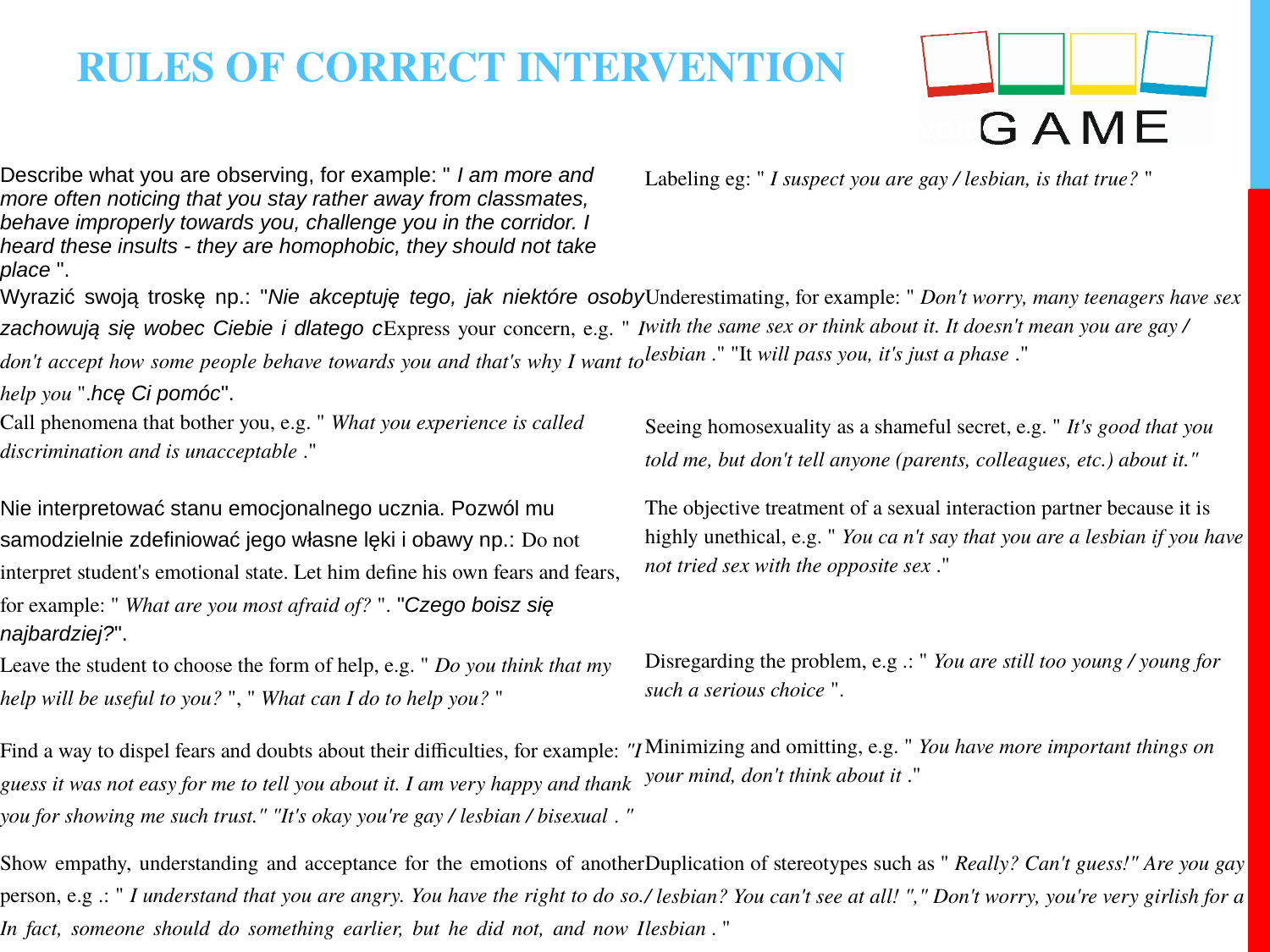

# RULES OF CORRECT INTERVENTION
| Try: | Avoid: |
| --- | --- |
| Describe what you are observing, for example: " I am more and more often noticing that you stay rather away from classmates, behave improperly towards you, challenge you in the corridor. I heard these insults - they are homophobic, they should not take place ". | Labeling eg: " I suspect you are gay / lesbian, is that true? " |
| Wyrazić swoją troskę np.: "Nie akceptuję tego, jak niektóre osoby zachowują się wobec Ciebie i dlatego cExpress your concern, e.g. " I don't accept how some people behave towards you and that's why I want to help you ".hcę Ci pomóc". | Underestimating, for example: " Don't worry, many teenagers have sex with the same sex or think about it. It doesn't mean you are gay / lesbian ." "It will pass you, it's just a phase ." |
| Call phenomena that bother you, e.g. " What you experience is called discrimination and is unacceptable ." | Seeing homosexuality as a shameful secret, e.g. " It's good that you told me, but don't tell anyone (parents, colleagues, etc.) about it." |
| Nie interpretować stanu emocjonalnego ucznia. Pozwól mu samodzielnie zdefiniować jego własne lęki i obawy np.: Do not interpret student's emotional state. Let him define his own fears and fears, for example: " What are you most afraid of? ". "Czego boisz się najbardziej?". | The objective treatment of a sexual interaction partner because it is highly unethical, e.g. " You ca n't say that you are a lesbian if you have not tried sex with the opposite sex ." |
| Leave the student to choose the form of help, e.g. " Do you think that my help will be useful to you? ", " What can I do to help you? " | Disregarding the problem, e.g .: " You are still too young / young for such a serious choice ". |
| Find a way to dispel fears and doubts about their difficulties, for example: "I guess it was not easy for me to tell you about it. I am very happy and thank you for showing me such trust." "It's okay you're gay / lesbian / bisexual . " | Minimizing and omitting, e.g. " You have more important things on your mind, don't think about it ." |
| Show empathy, understanding and acceptance for the emotions of another person, e.g .: " I understand that you are angry. You have the right to do so. In fact, someone should do something earlier, but he did not, and now I want to fix this mistake. I want you to help ". | Duplication of stereotypes such as " Really? Can't guess!" Are you gay / lesbian? You can't see at all! "," Don't worry, you're very girlish for a lesbian . " |